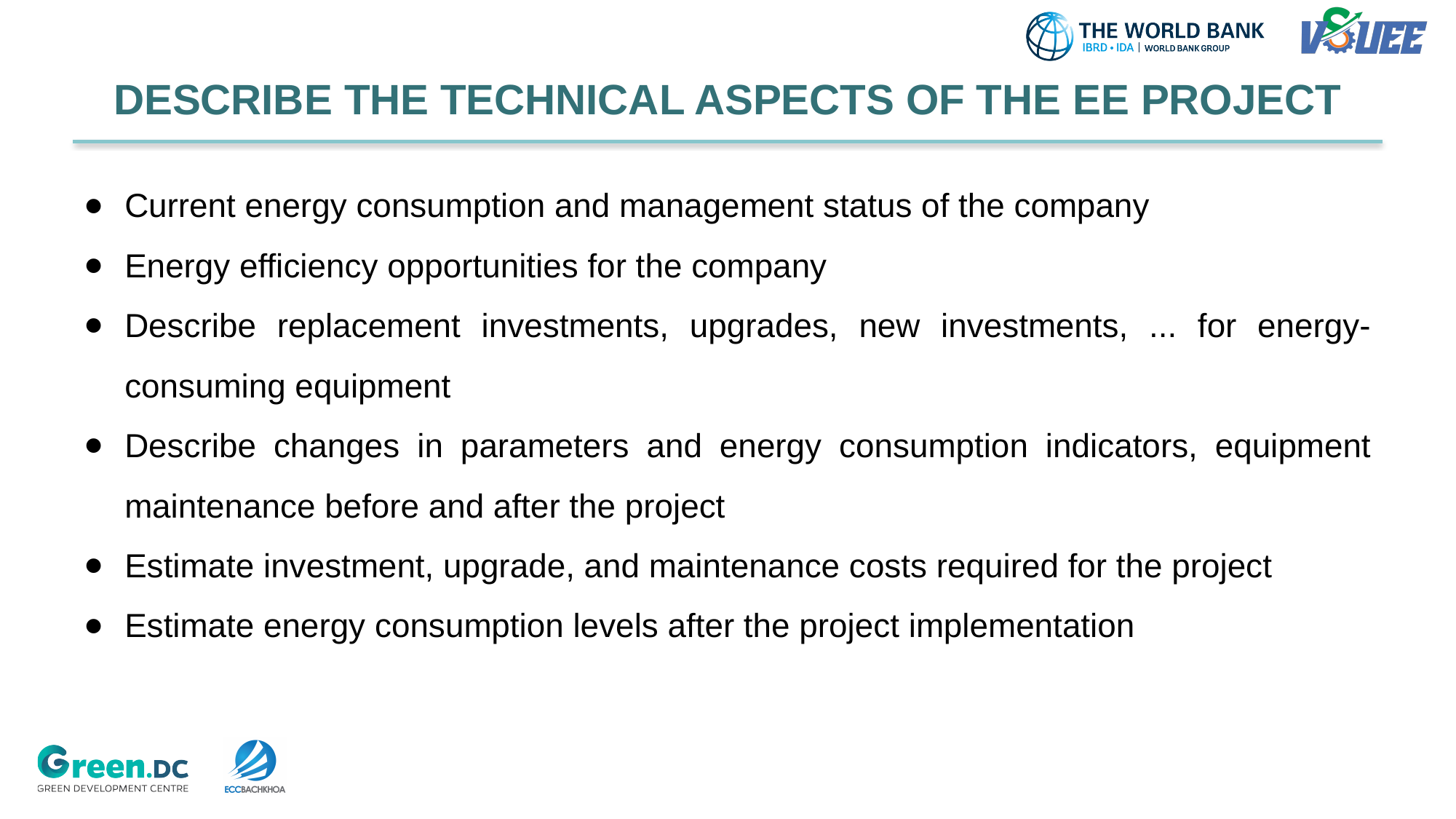

# DESCRIBE THE TECHNICAL ASPECTS OF THE EE PROJECT
Current energy consumption and management status of the company
Energy efficiency opportunities for the company
Describe replacement investments, upgrades, new investments, ... for energy-consuming equipment
Describe changes in parameters and energy consumption indicators, equipment maintenance before and after the project
Estimate investment, upgrade, and maintenance costs required for the project
Estimate energy consumption levels after the project implementation